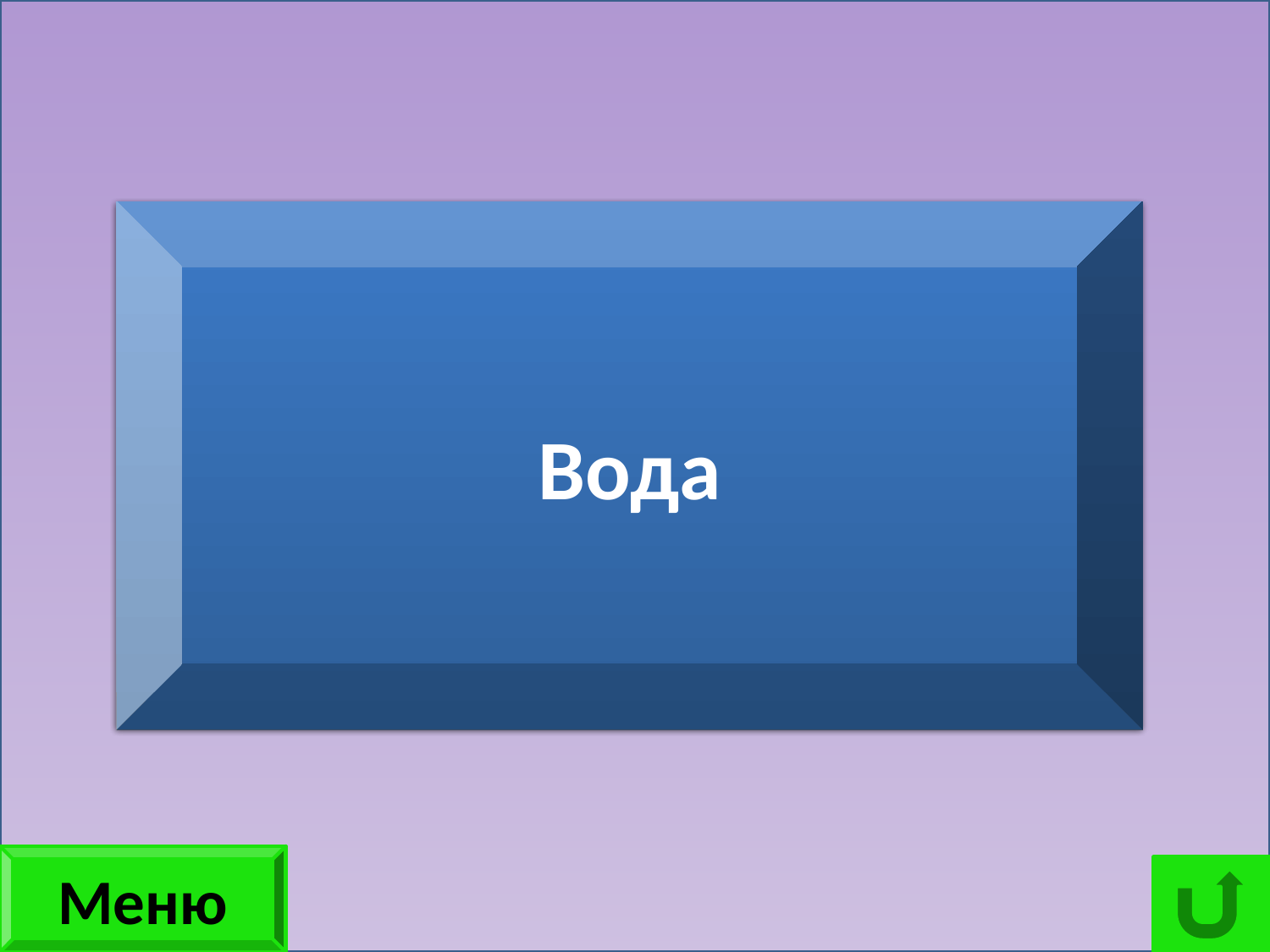

Жидкость, которую рекомендуется употреблять в количестве 2,5 литров в сутки
Вода
Меню